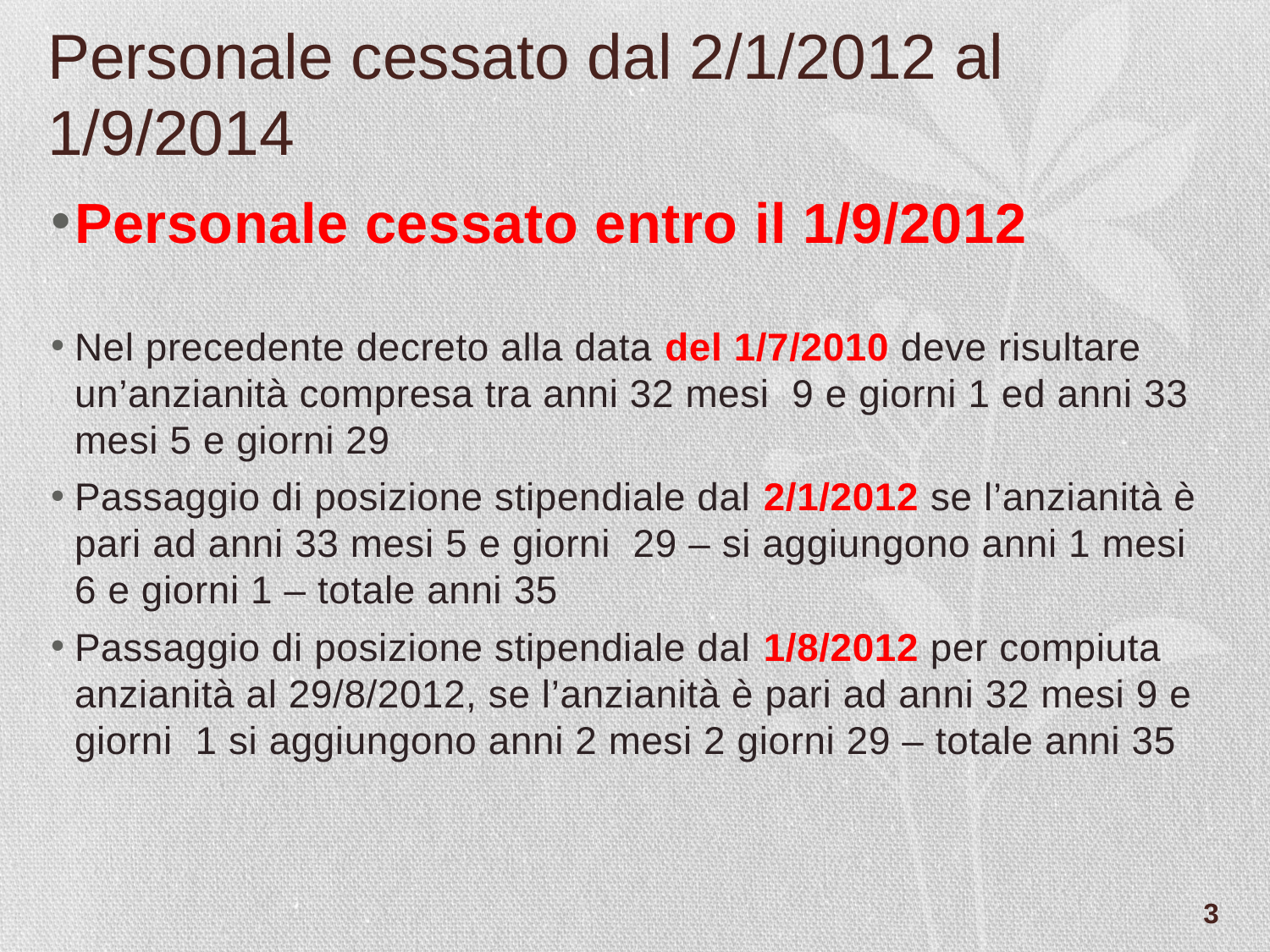

# Personale cessato dal 2/1/2012 al 1/9/2014
Personale cessato entro il 1/9/2012

Nel precedente decreto alla data del 1/7/2010 deve risultare un’anzianità compresa tra anni 32 mesi  9 e giorni 1 ed anni 33 mesi 5 e giorni 29
Passaggio di posizione stipendiale dal 2/1/2012 se l’anzianità è pari ad anni 33 mesi 5 e giorni  29 – si aggiungono anni 1 mesi 6 e giorni 1 – totale anni 35
Passaggio di posizione stipendiale dal 1/8/2012 per compiuta anzianità al 29/8/2012, se l’anzianità è pari ad anni 32 mesi 9 e giorni  1 si aggiungono anni 2 mesi 2 giorni 29 – totale anni 35
3